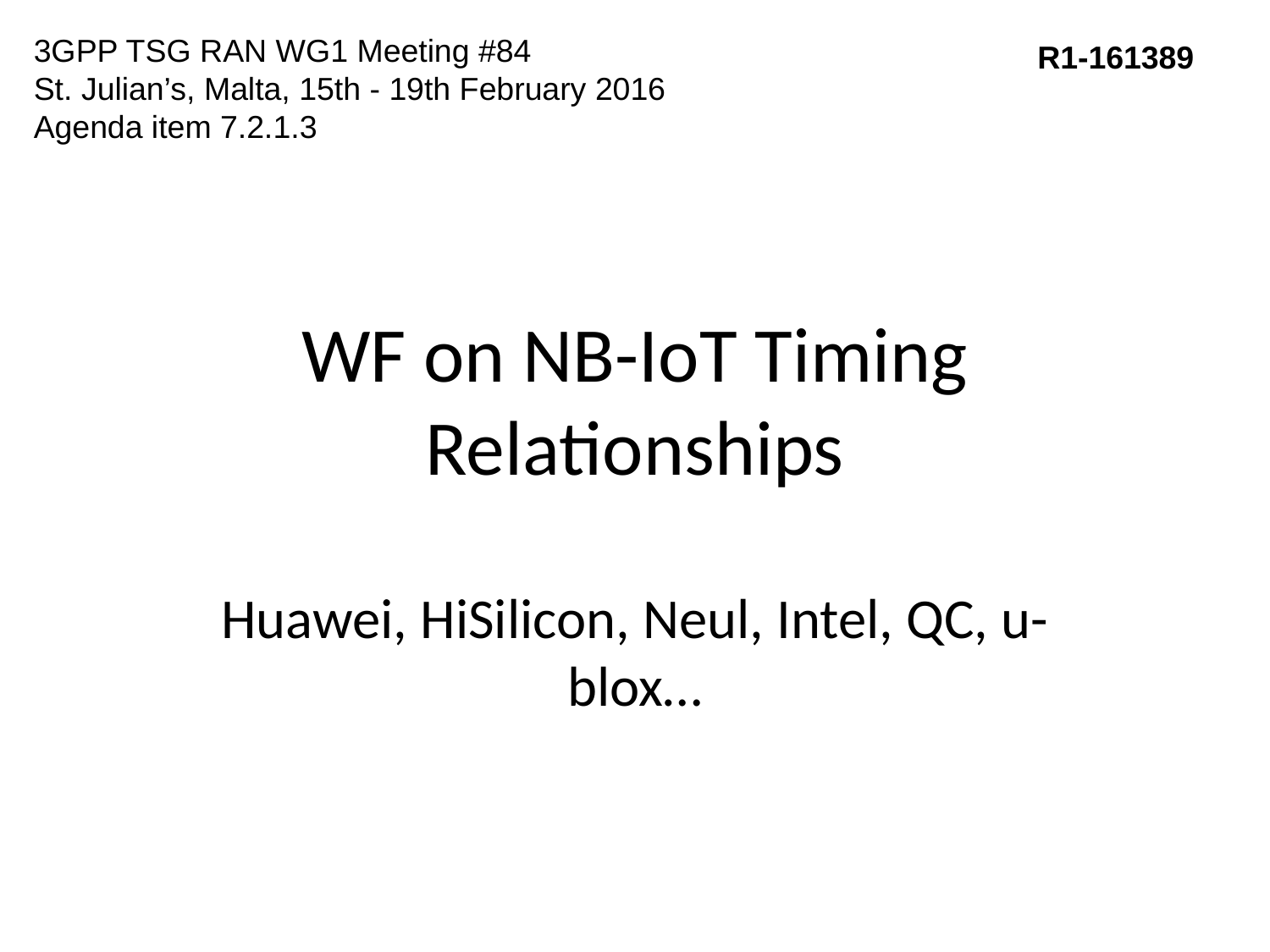

3GPP TSG RAN WG1 Meeting #84
St. Julian’s, Malta, 15th - 19th February 2016
Agenda item 7.2.1.3
R1-161389
# WF on NB-IoT Timing Relationships
Huawei, HiSilicon, Neul, Intel, QC, u-blox…